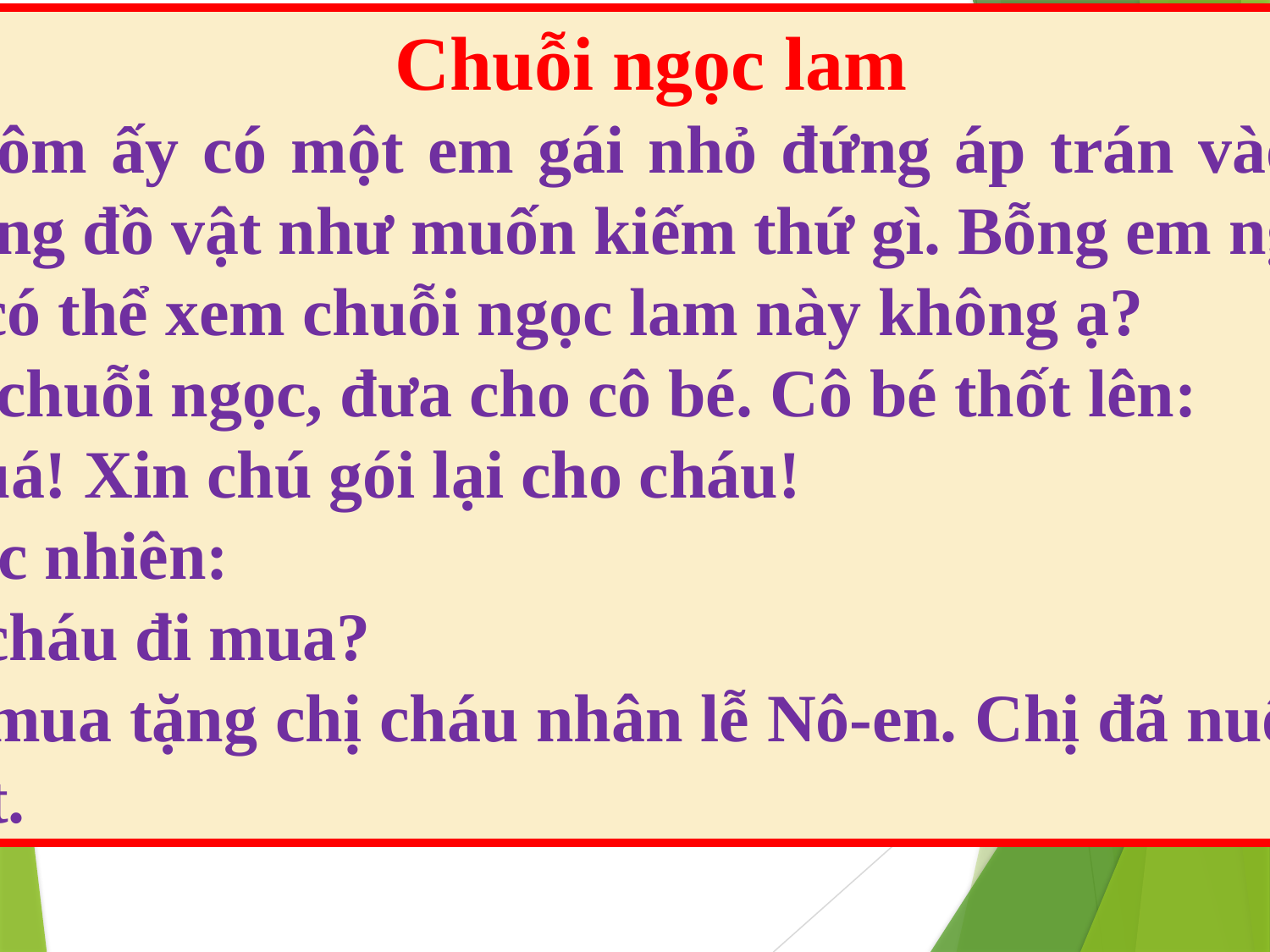

Chuỗi ngọc lam
	Chiều hôm ấy có một em gái nhỏ đứng áp trán vào tủ kính của Pi-e, nhìn từng đồ vật như muốn kiếm thứ gì. Bỗng em ngửng đầu lên:
   	- Cháu có thể xem chuỗi ngọc lam này không ạ?
       	Pi-e lấy chuỗi ngọc, đưa cho cô bé. Cô bé thốt lên:
       	- Đẹp quá! Xin chú gói lại cho cháu!
       	Pi-e ngạc nhiên:
       	- Ai sai cháu đi mua?
       	- Cháu mua tặng chị cháu nhân lễ Nô-en. Chị đã nuôi cháu từ khi mẹ cháu mất.